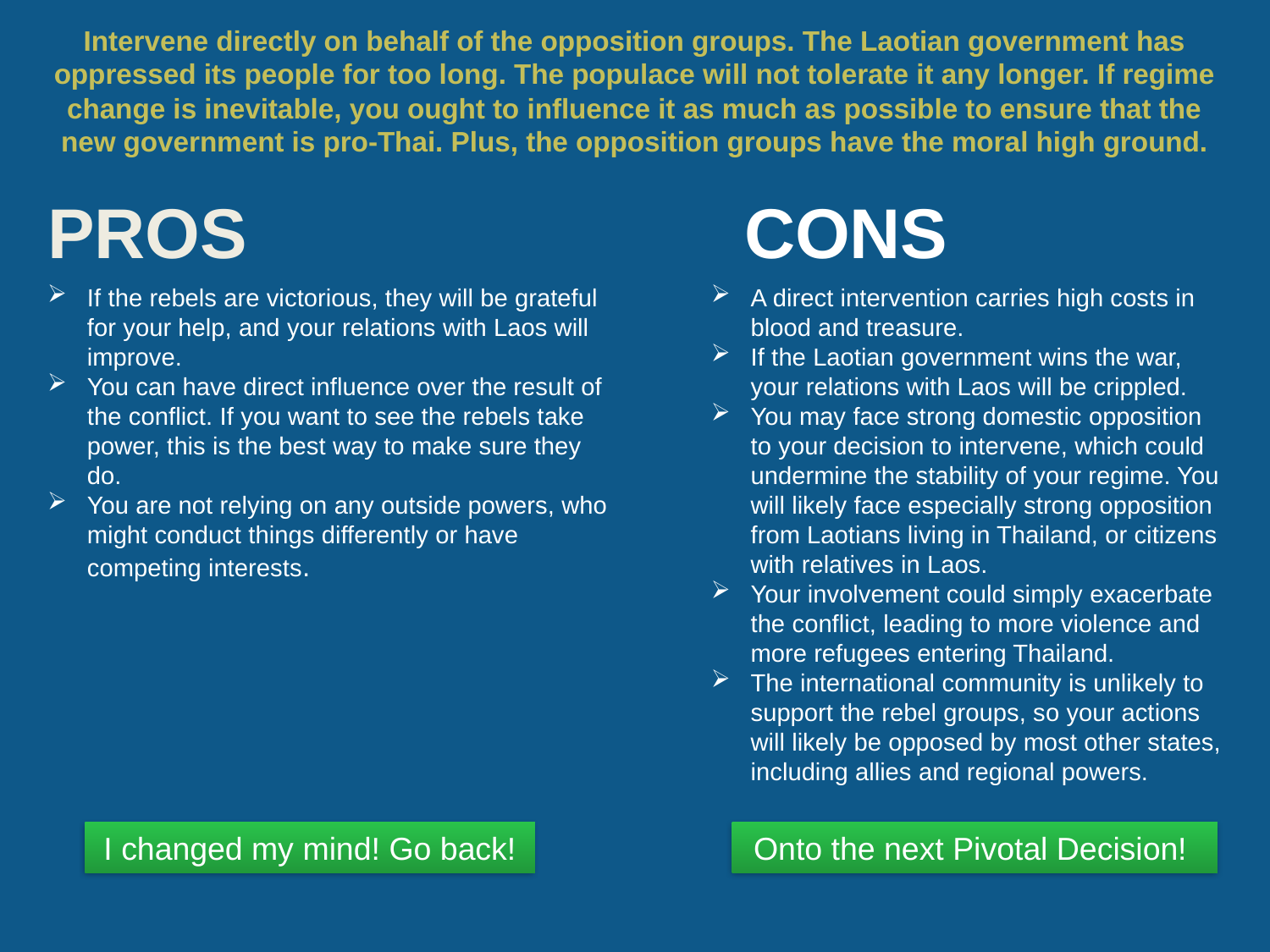

# Intervene directly on behalf of the opposition groups. The Laotian government has oppressed its people for too long. The populace will not tolerate it any longer. If regime change is inevitable, you ought to influence it as much as possible to ensure that the new government is pro-Thai. Plus, the opposition groups have the moral high ground.
If the rebels are victorious, they will be grateful for your help, and your relations with Laos will improve.
You can have direct influence over the result of the conflict. If you want to see the rebels take power, this is the best way to make sure they do.
You are not relying on any outside powers, who might conduct things differently or have competing interests.
A direct intervention carries high costs in blood and treasure.
If the Laotian government wins the war, your relations with Laos will be crippled.
You may face strong domestic opposition to your decision to intervene, which could undermine the stability of your regime. You will likely face especially strong opposition from Laotians living in Thailand, or citizens with relatives in Laos.
Your involvement could simply exacerbate the conflict, leading to more violence and more refugees entering Thailand.
The international community is unlikely to support the rebel groups, so your actions will likely be opposed by most other states, including allies and regional powers.